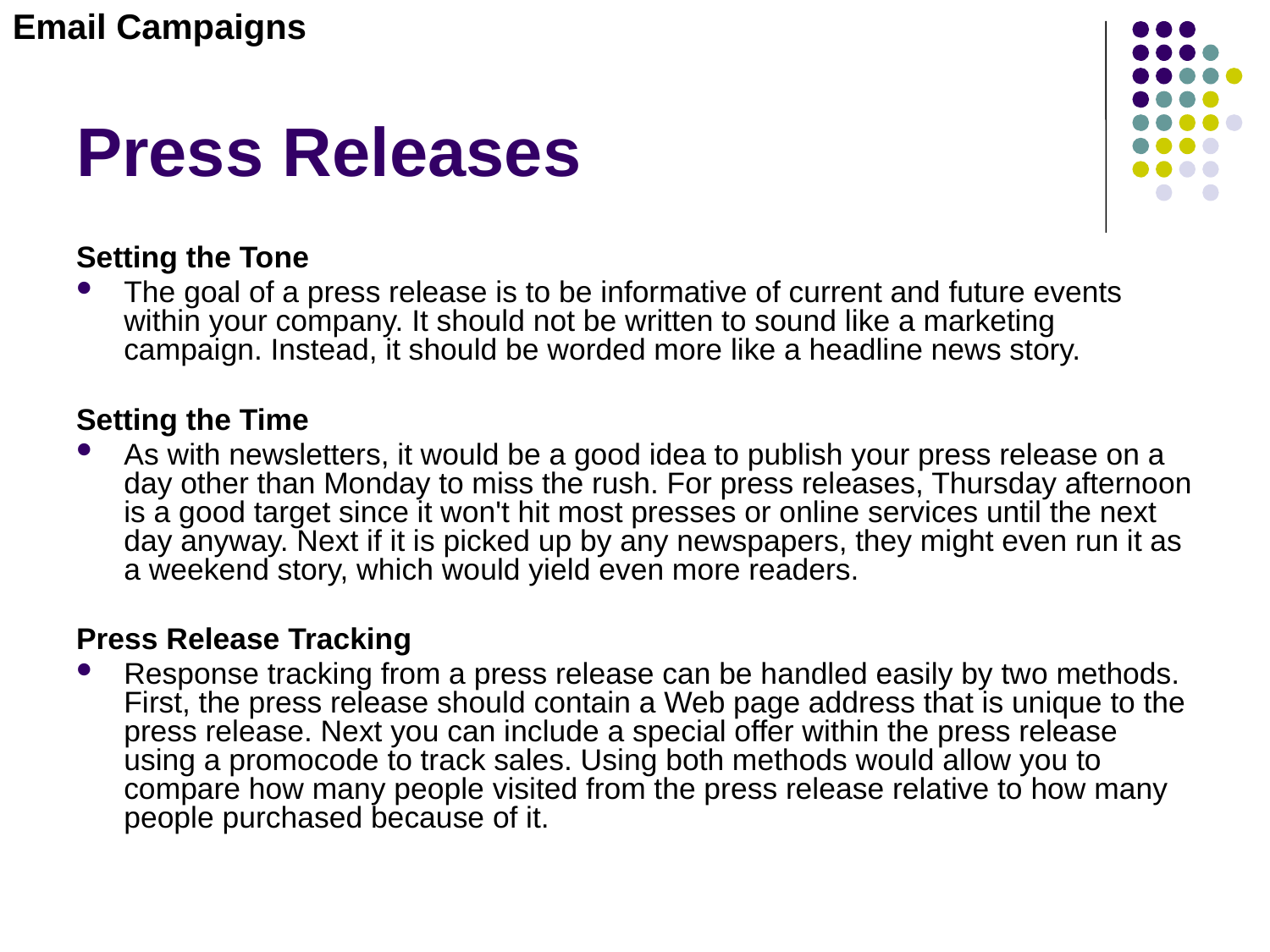

Email Campaigns
# Press Releases
Setting the Tone
The goal of a press release is to be informative of current and future events within your company. It should not be written to sound like a marketing campaign. Instead, it should be worded more like a headline news story.

Setting the Time
As with newsletters, it would be a good idea to publish your press release on a day other than Monday to miss the rush. For press releases, Thursday afternoon is a good target since it won't hit most presses or online services until the next day anyway. Next if it is picked up by any newspapers, they might even run it as a weekend story, which would yield even more readers.

Press Release Tracking
Response tracking from a press release can be handled easily by two methods. First, the press release should contain a Web page address that is unique to the press release. Next you can include a special offer within the press release using a promocode to track sales. Using both methods would allow you to compare how many people visited from the press release relative to how many people purchased because of it.